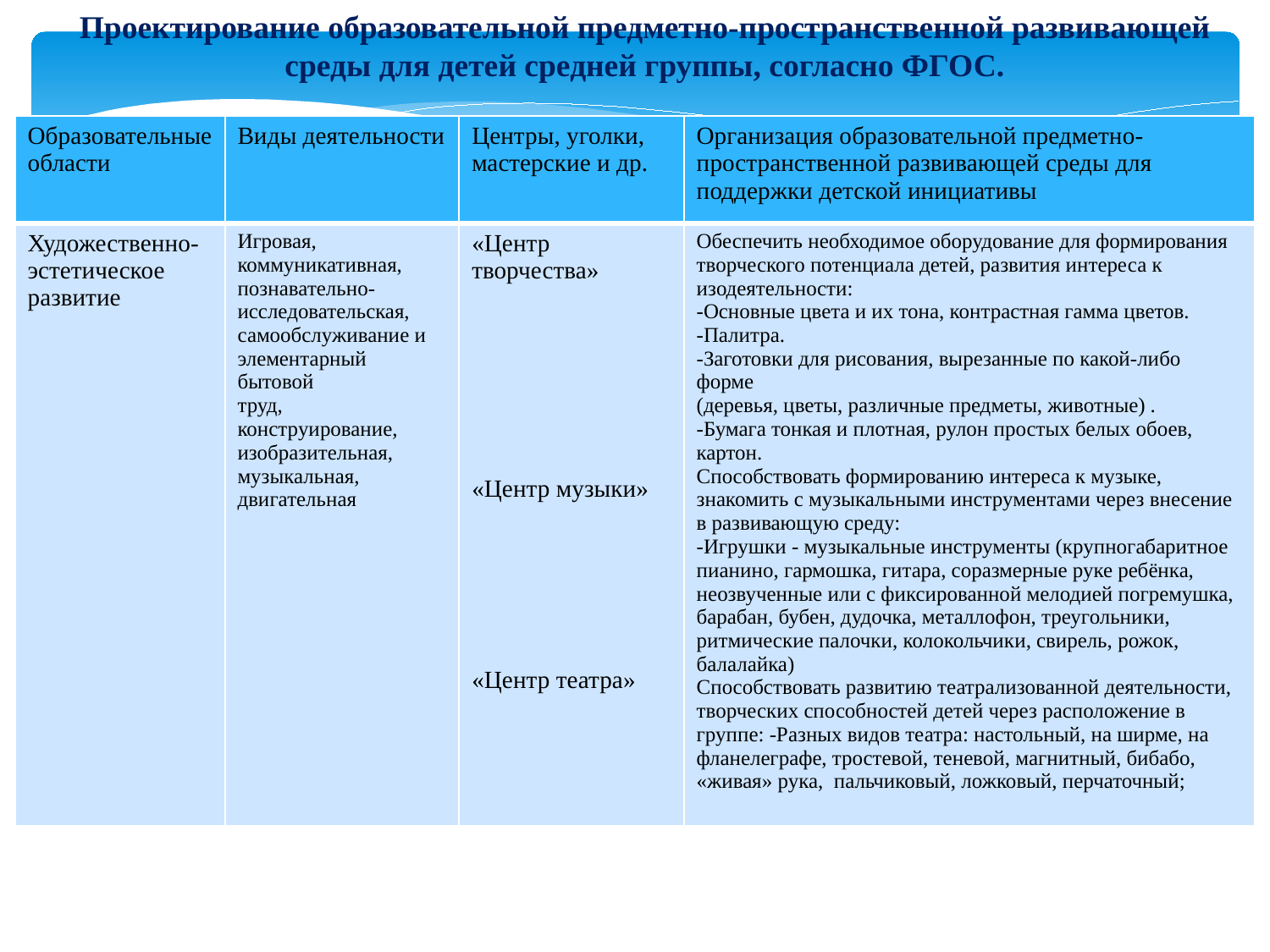

Проектирование образовательной предметно-пространственной развивающей среды для детей средней группы, согласно ФГОС.
| Образовательные области | Виды деятельности | Центры, уголки, мастерские и др. | Организация образовательной предметно-пространственной развивающей среды для поддержки детской инициативы |
| --- | --- | --- | --- |
| Художественно- эстетическое развитие | Игровая, коммуникативная, познавательно- исследовательская, самообслуживание и элементарный бытовой труд, конструирование, изобразительная, музыкальная, двигательная | «Центр творчества» «Центр музыки» «Центр театра» | Обеспечить необходимое оборудование для формирования творческого потенциала детей, развития интереса к изодеятельности: -Основные цвета и их тона, контрастная гамма цветов. -Палитра. -Заготовки для рисования, вырезанные по какой-либо форме (деревья, цветы, различные предметы, животные) . -Бумага тонкая и плотная, рулон простых белых обоев, картон. Способствовать формированию интереса к музыке, знакомить с музыкальными инструментами через внесение в развивающую среду: -Игрушки - музыкальные инструменты (крупногабаритное пианино, гармошка, гитара, соразмерные руке ребёнка, неозвученные или с фиксированной мелодией погремушка, барабан, бубен, дудочка, металлофон, треугольники, ритмические палочки, колокольчики, свирель, рожок, балалайка) Способствовать развитию театрализованной деятельности, творческих способностей детей через расположение в группе: -Разных видов театра: настольный, на ширме, на фланелеграфе, тростевой, теневой, магнитный, бибабо, «живая» рука, пальчиковый, ложковый, перчаточный; |